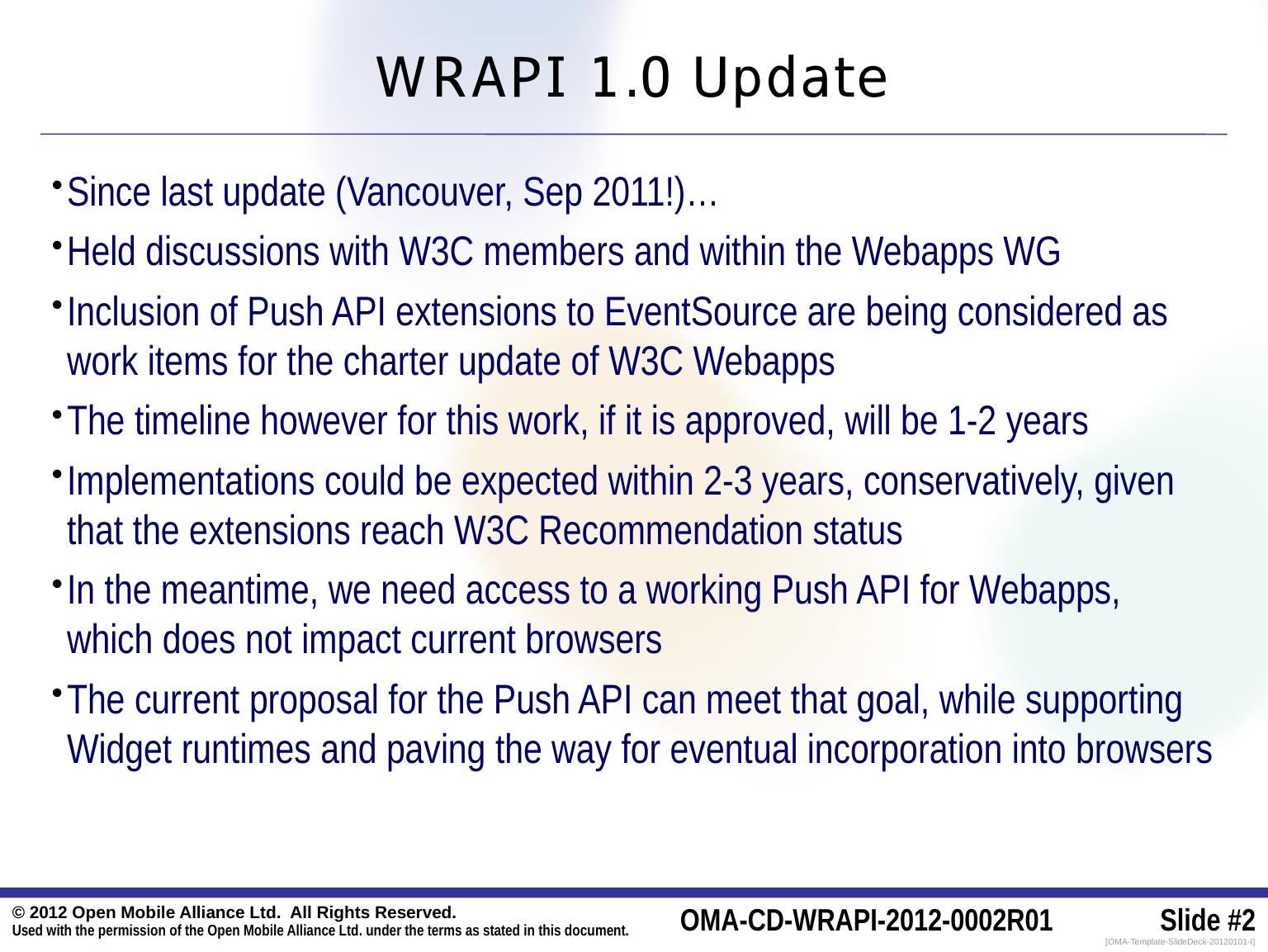

# WRAPI 1.0 Update
Since last update (Vancouver, Sep 2011!)…
Held discussions with W3C members and within the Webapps WG
Inclusion of Push API extensions to EventSource are being considered as work items for the charter update of W3C Webapps
The timeline however for this work, if it is approved, will be 1-2 years
Implementations could be expected within 2-3 years, conservatively, given that the extensions reach W3C Recommendation status
In the meantime, we need access to a working Push API for Webapps, which does not impact current browsers
The current proposal for the Push API can meet that goal, while supporting Widget runtimes and paving the way for eventual incorporation into browsers